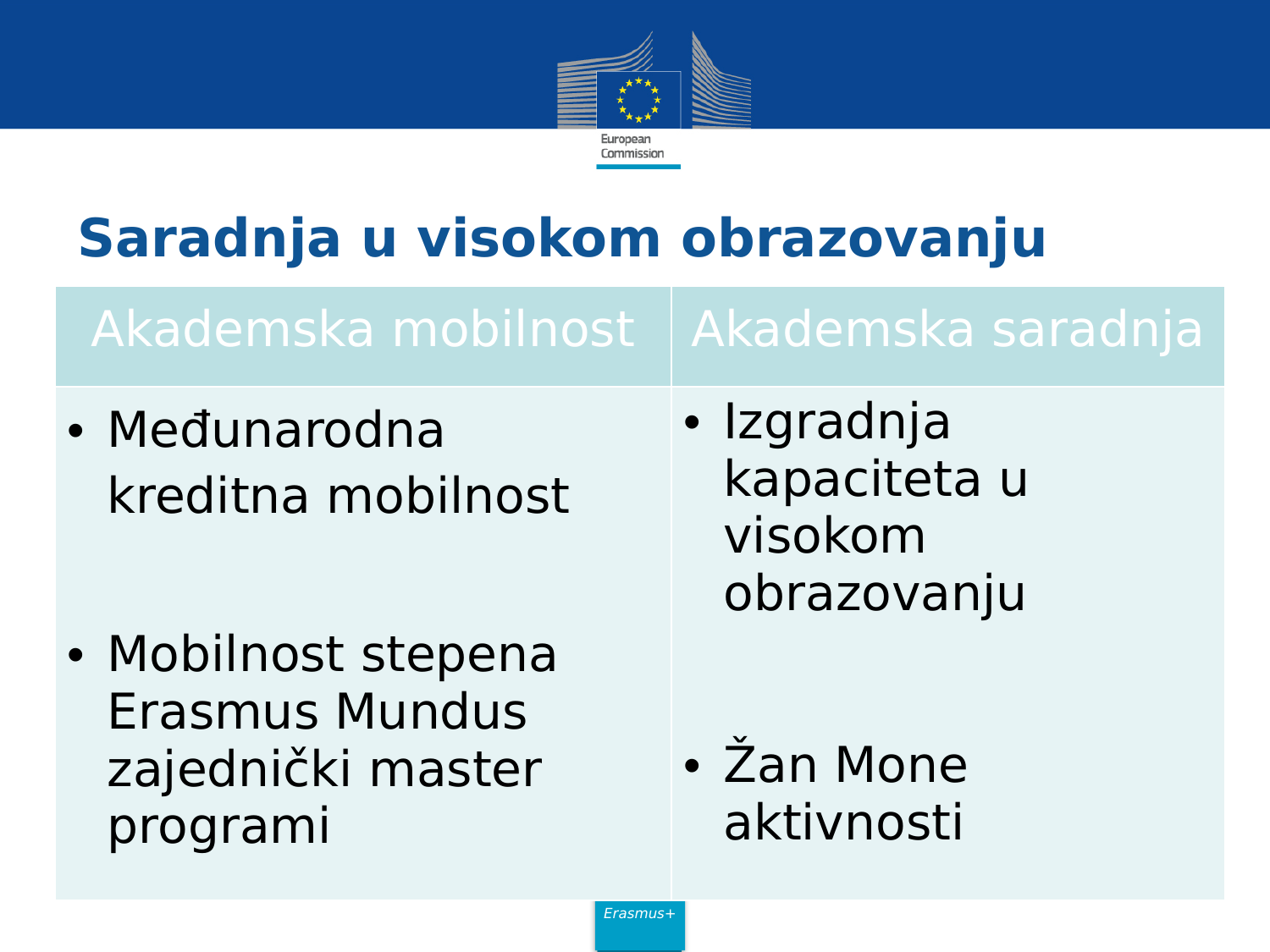

# Saradnja u visokom obrazovanju
| Akademska mobilnost | Akademska saradnja |
| --- | --- |
| Međunarodna kreditna mobilnost Mobilnost stepena Erasmus Mundus zajednički master programi | Izgradnja kapaciteta u visokom obrazovanju Žan Mone aktivnosti |